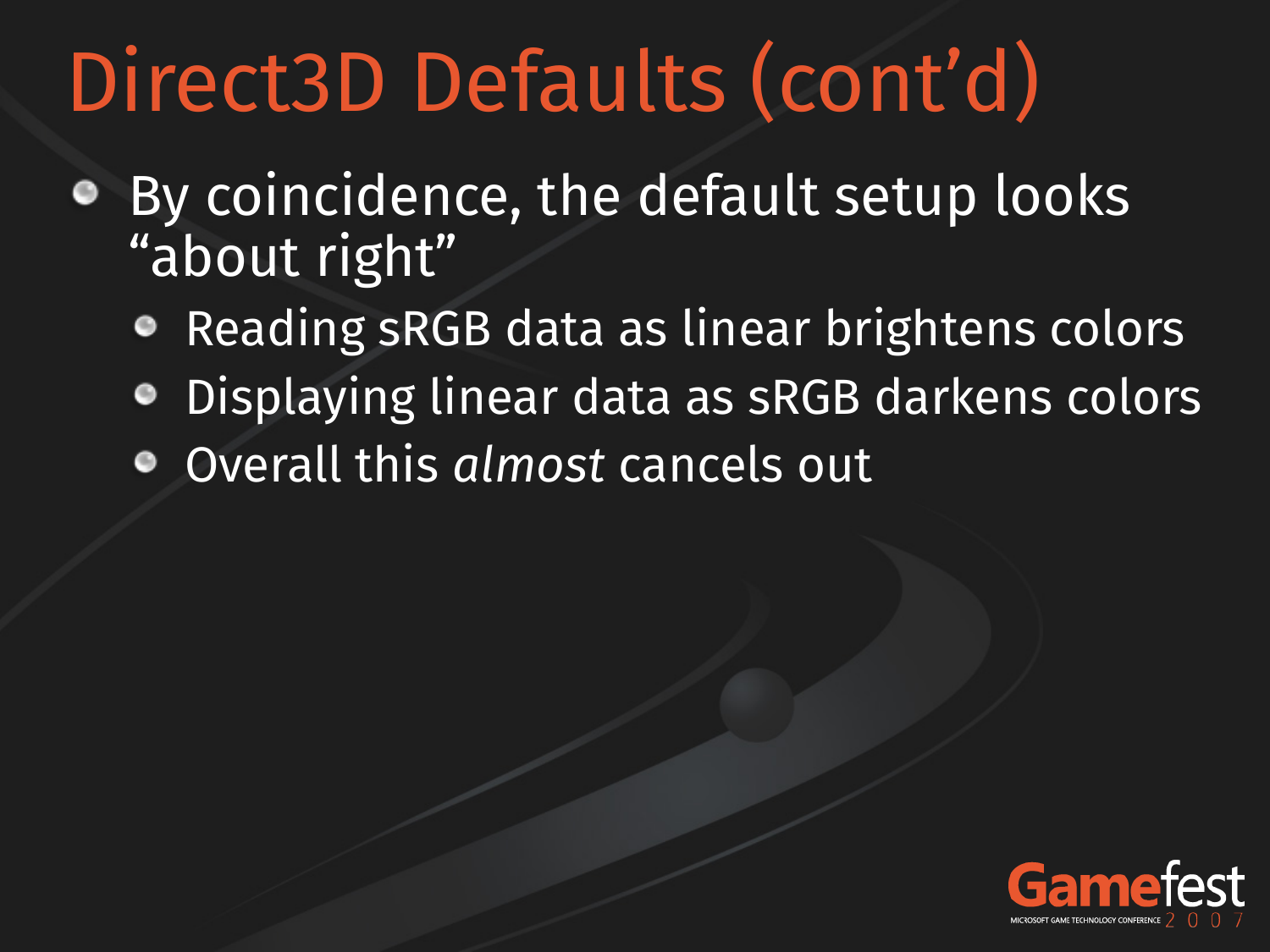

Standard Slide without subtitle
# Direct3D Defaults (cont’d)
By coincidence, the default setup looks “about right”
Reading sRGB data as linear brightens colors
Displaying linear data as sRGB darkens colors
Overall this almost cancels out